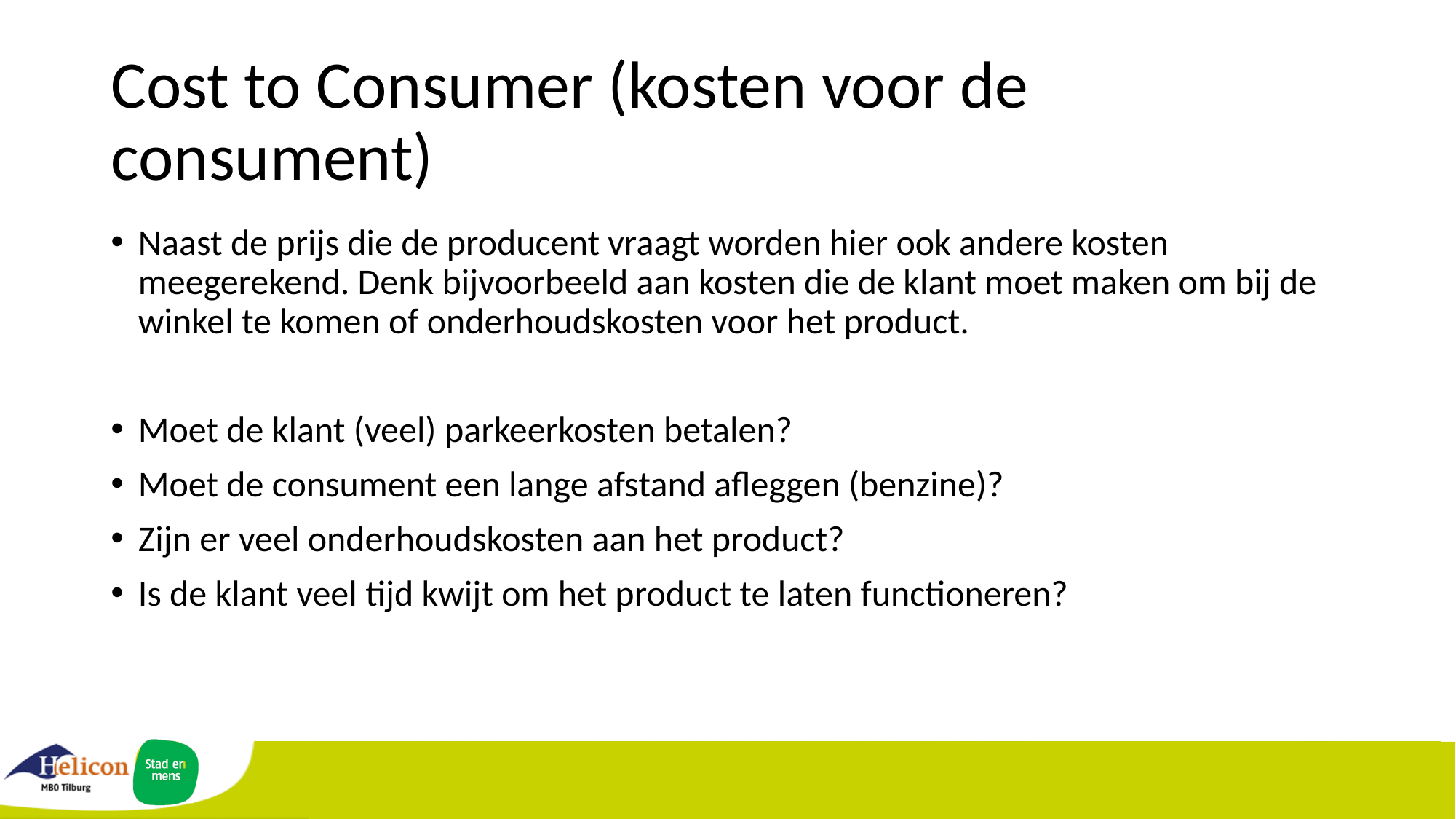

# Cost to Consumer (kosten voor de consument)
Naast de prijs die de producent vraagt worden hier ook andere kosten meegerekend. Denk bijvoorbeeld aan kosten die de klant moet maken om bij de winkel te komen of onderhoudskosten voor het product.

Moet de klant (veel) parkeerkosten betalen?
Moet de consument een lange afstand afleggen (benzine)?
Zijn er veel onderhoudskosten aan het product?
Is de klant veel tijd kwijt om het product te laten functioneren?